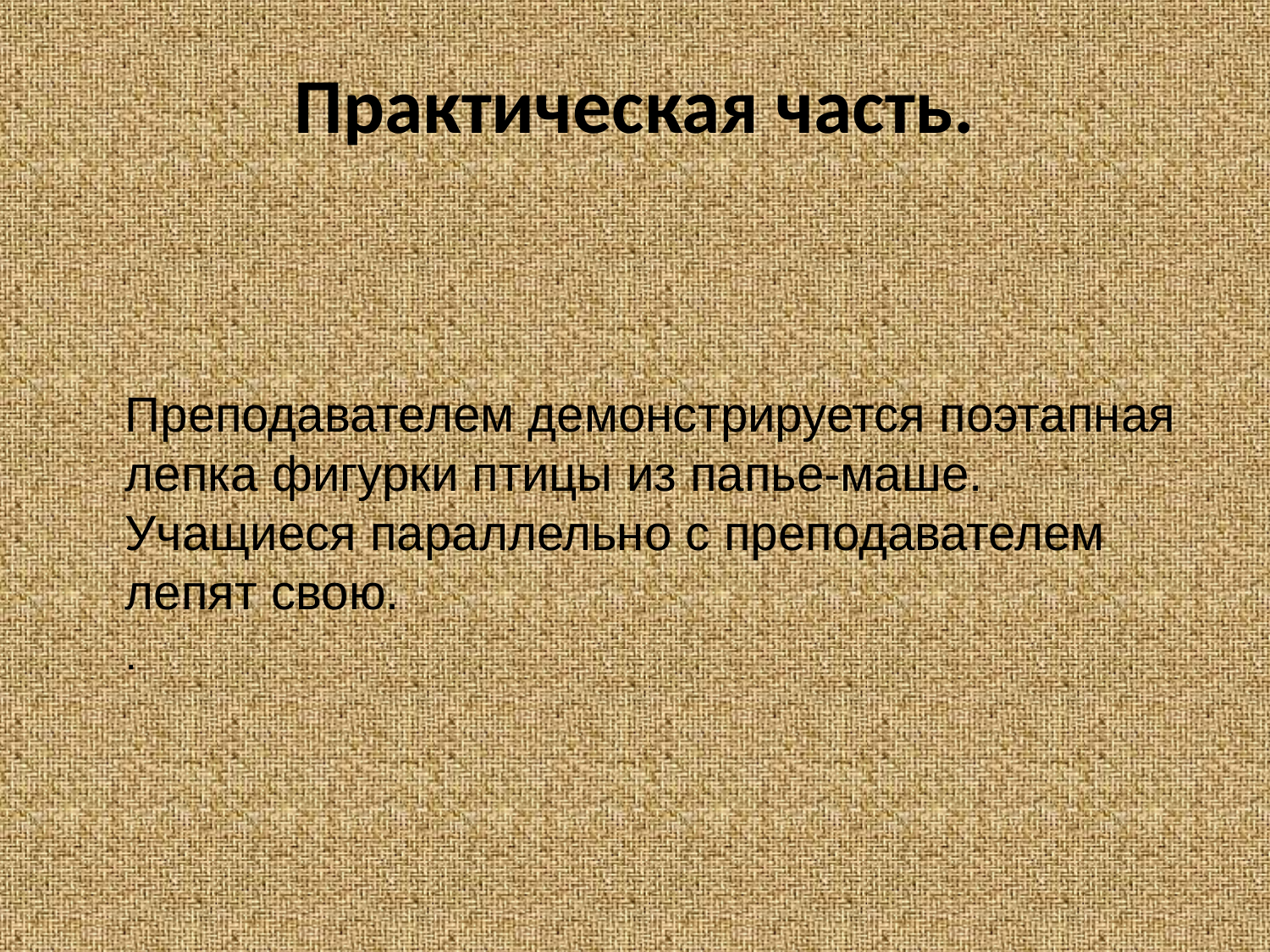

# Практическая часть.
Преподавателем демонстрируется поэтапная лепка фигурки птицы из папье-маше. Учащиеся параллельно с преподавателем лепят свою.
.